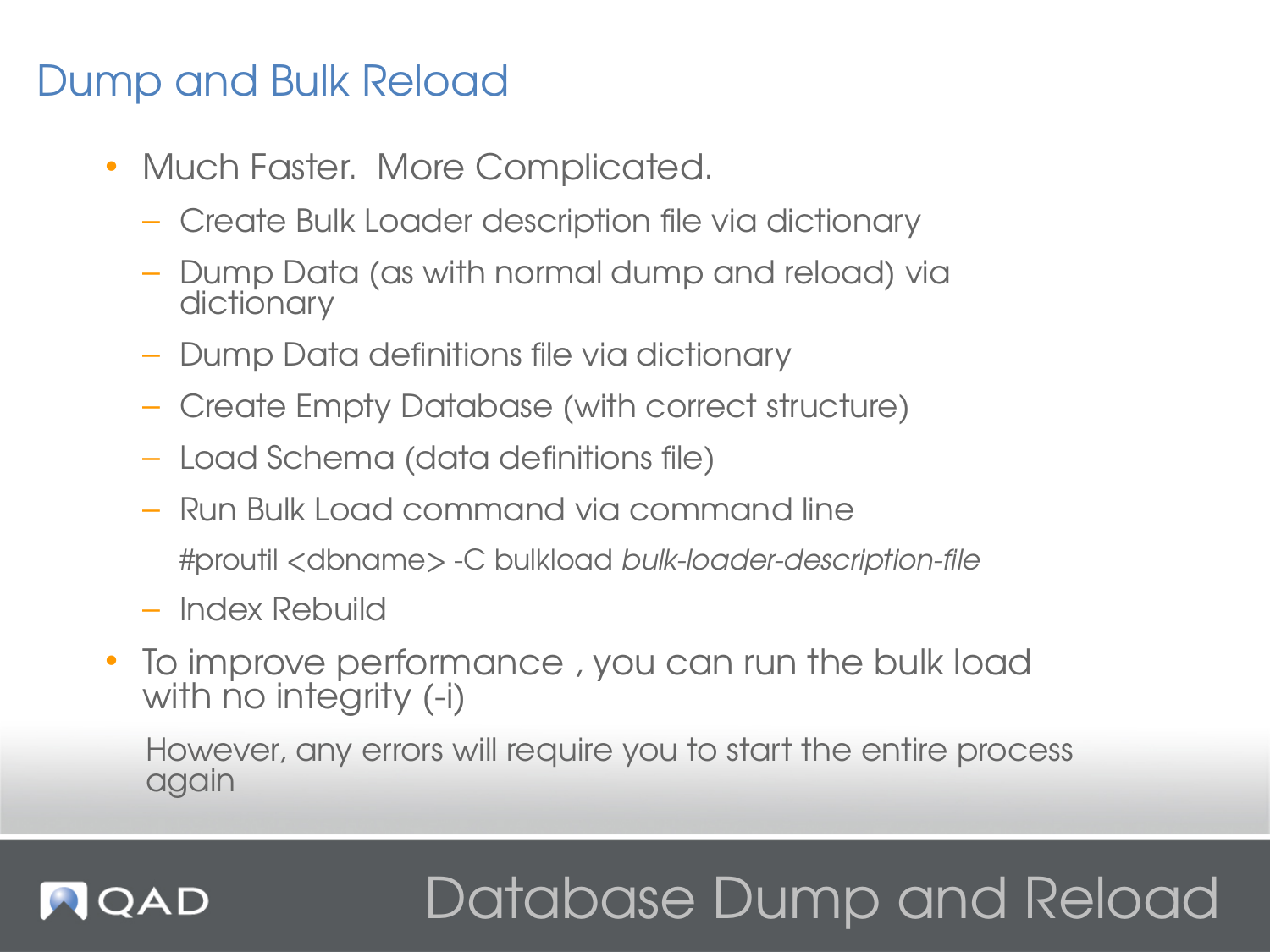

Dump and Bulk Reload
Much Faster.  More Complicated.
Create Bulk Loader description file via dictionary
Dump Data (as with normal dump and reload) via dictionary
Dump Data definitions file via dictionary
Create Empty Database (with correct structure)
Load Schema (data definitions file)
Run Bulk Load command via command line
#proutil <dbname> -C bulkload bulk-loader-description-file
Index Rebuild
To improve performance , you can run the bulk load with no integrity (-i)
However, any errors will require you to start the entire process again

# Database Dump and Reload